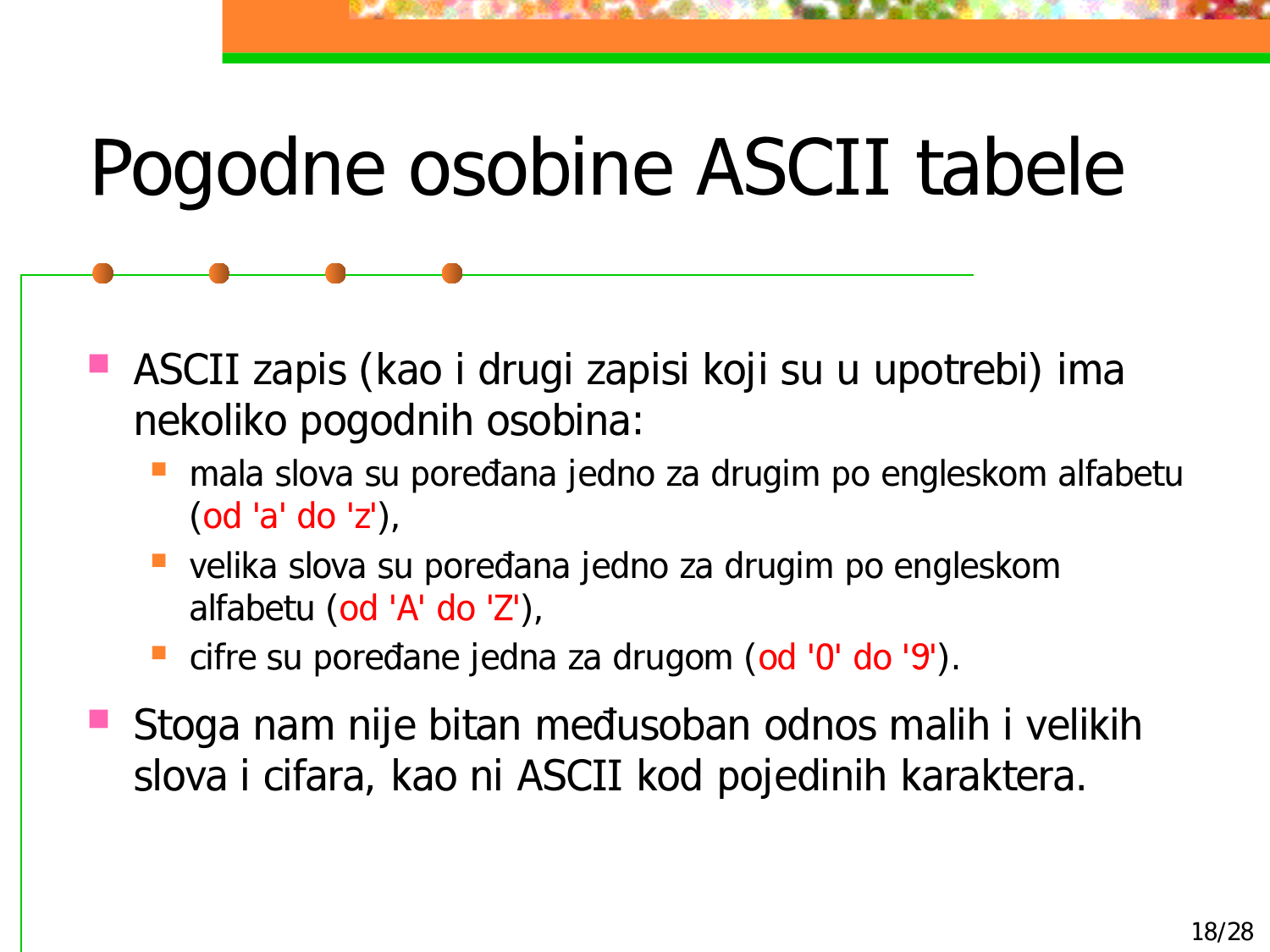

# Pogodne osobine ASCII tabele
ASCII zapis (kao i drugi zapisi koji su u upotrebi) ima nekoliko pogodnih osobina:
mala slova su poređana jedno za drugim po engleskom alfabetu (od 'a' do 'z'),
velika slova su poređana jedno za drugim po engleskom alfabetu (od 'A' do 'Z'),
cifre su poređane jedna za drugom (od '0' do '9').
Stoga nam nije bitan međusoban odnos malih i velikih slova i cifara, kao ni ASCII kod pojedinih karaktera.
18/28